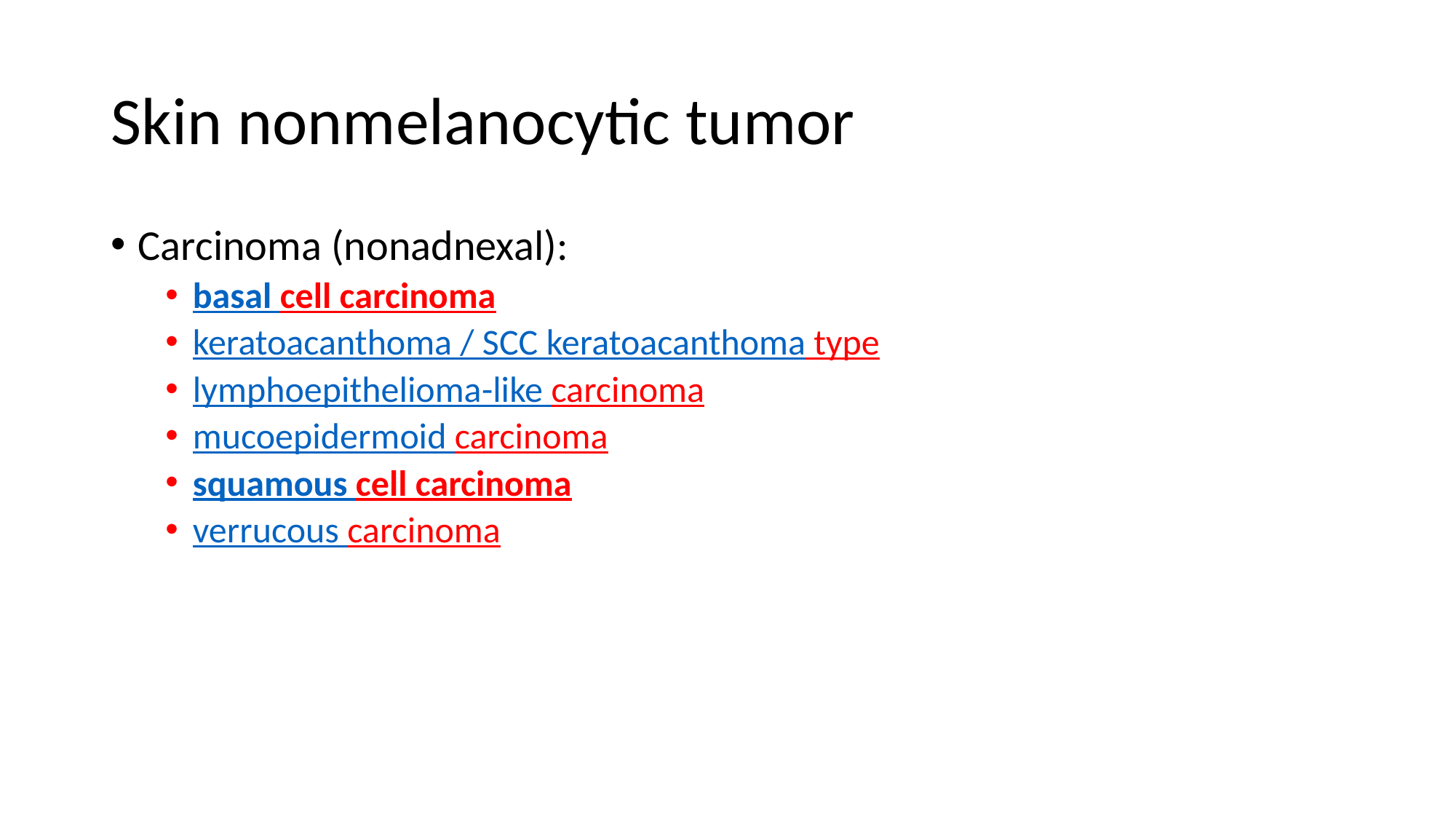

# Skin nonmelanocytic tumor
Carcinoma (nonadnexal):
basal cell carcinoma
keratoacanthoma / SCC keratoacanthoma type
lymphoepithelioma-like carcinoma
mucoepidermoid carcinoma
squamous cell carcinoma
verrucous carcinoma